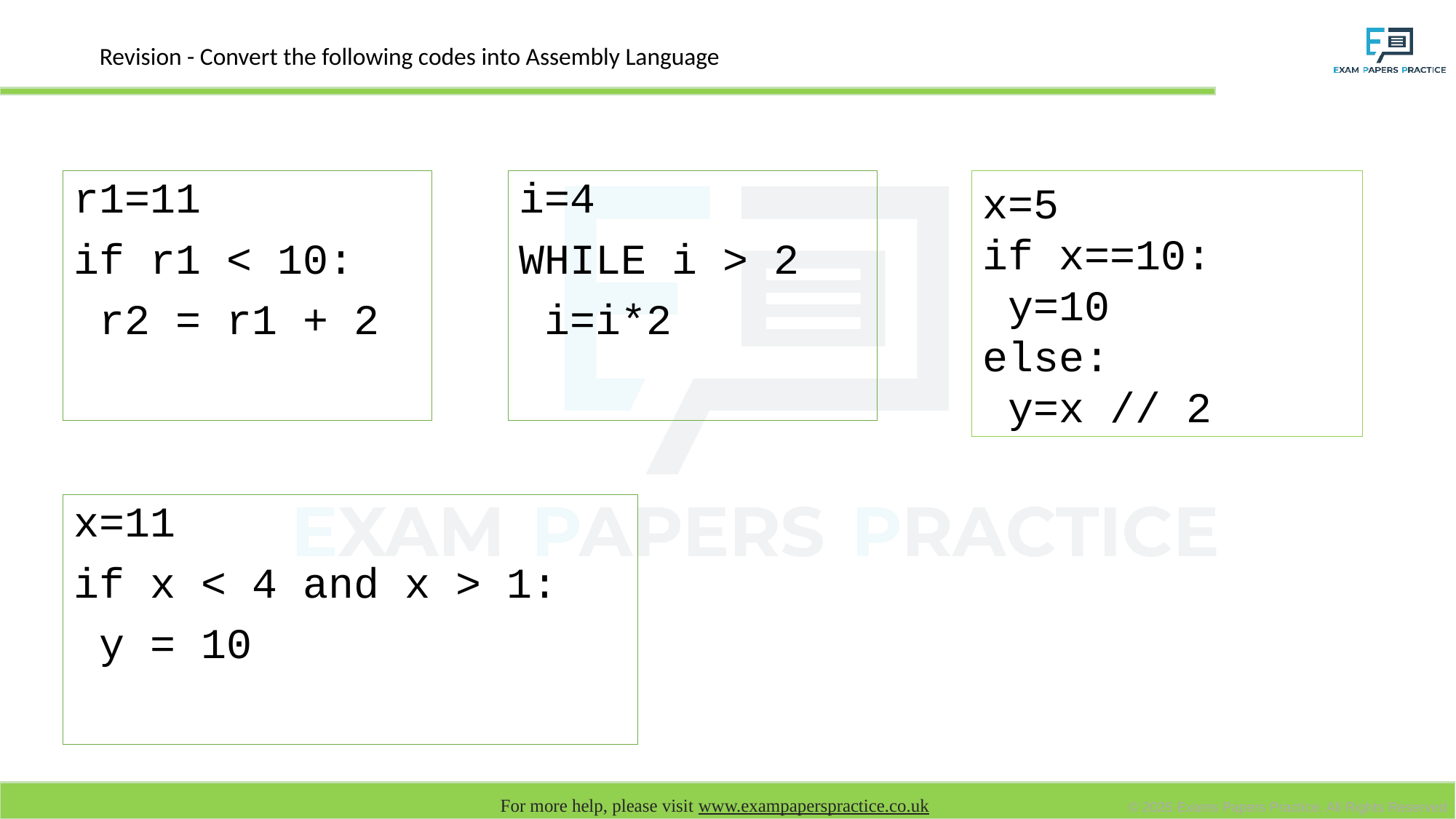

# Revision - Convert the following codes into Assembly Language
r1=11
if r1 < 10:
 r2 = r1 + 2
i=4
WHILE i > 2
 i=i*2
x=5
if x==10:
 y=10
else:
 y=x // 2
x=11
if x < 4 and x > 1:
 y = 10